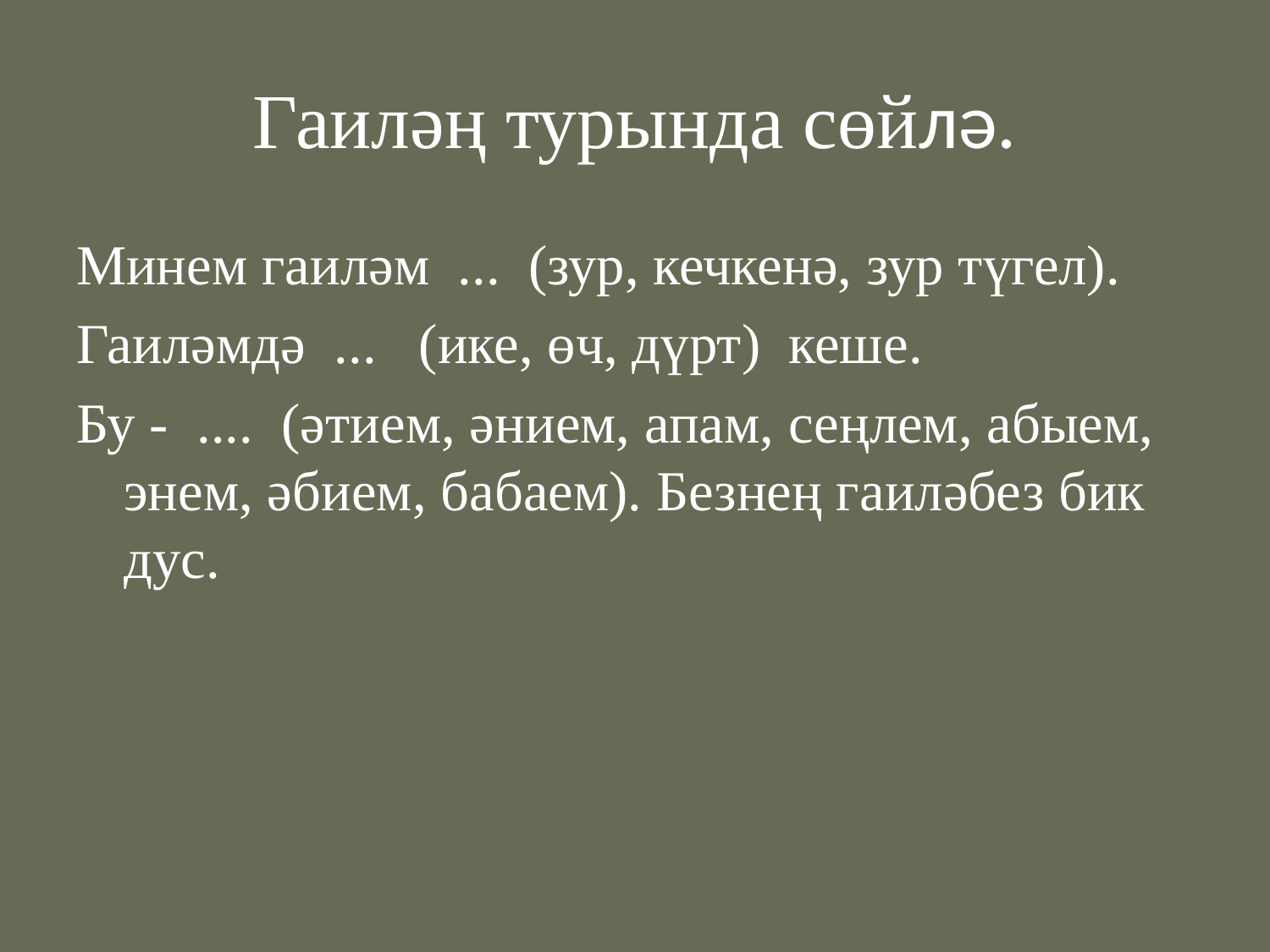

# Гаиләң турында сөйлә.
Минем гаиләм  ...  (зур, кечкенә, зур түгел).
Гаиләмдә  ...   (ике, өч, дүрт)  кеше.
Бу -  ....  (әтием, әнием, апам, сеңлем, абыем, энем, әбием, бабаем). Безнең гаиләбез бик дус.